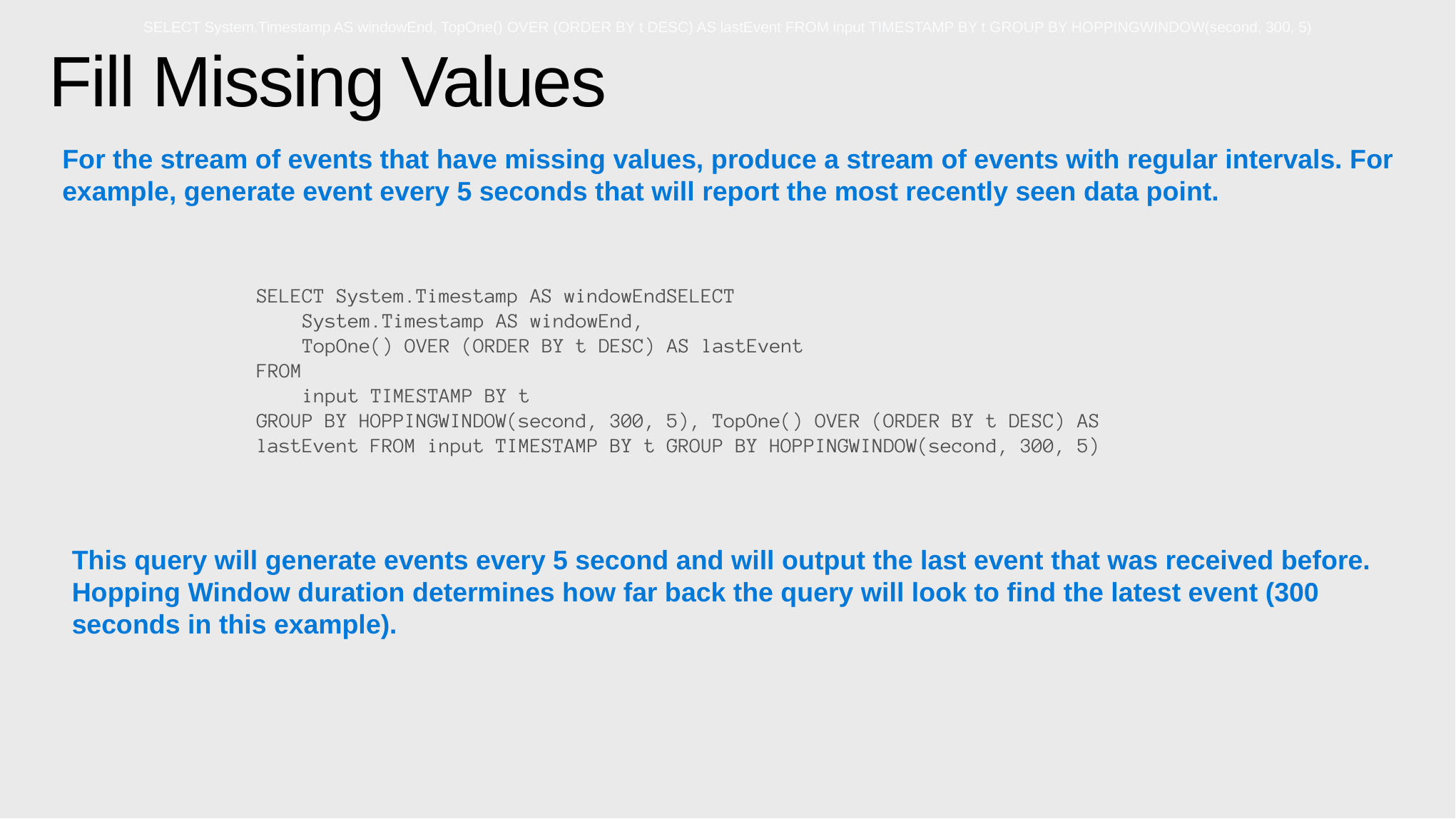

SELECT System.Timestamp AS windowEnd, TopOne() OVER (ORDER BY t DESC) AS lastEvent FROM input TIMESTAMP BY t GROUP BY HOPPINGWINDOW(second, 300, 5)
# Fill Missing Values
For the stream of events that have missing values, produce a stream of events with regular intervals. For example, generate event every 5 seconds that will report the most recently seen data point.

SELECT System.Timestamp AS windowEndSELECT
    System.Timestamp AS windowEnd,
    TopOne() OVER (ORDER BY t DESC) AS lastEvent
FROM
    input TIMESTAMP BY t
GROUP BY HOPPINGWINDOW(second, 300, 5), TopOne() OVER (ORDER BY t DESC) AS lastEvent FROM input TIMESTAMP BY t GROUP BY HOPPINGWINDOW(second, 300, 5)
This query will generate events every 5 second and will output the last event that was received before. Hopping Window duration determines how far back the query will look to find the latest event (300 seconds in this example).